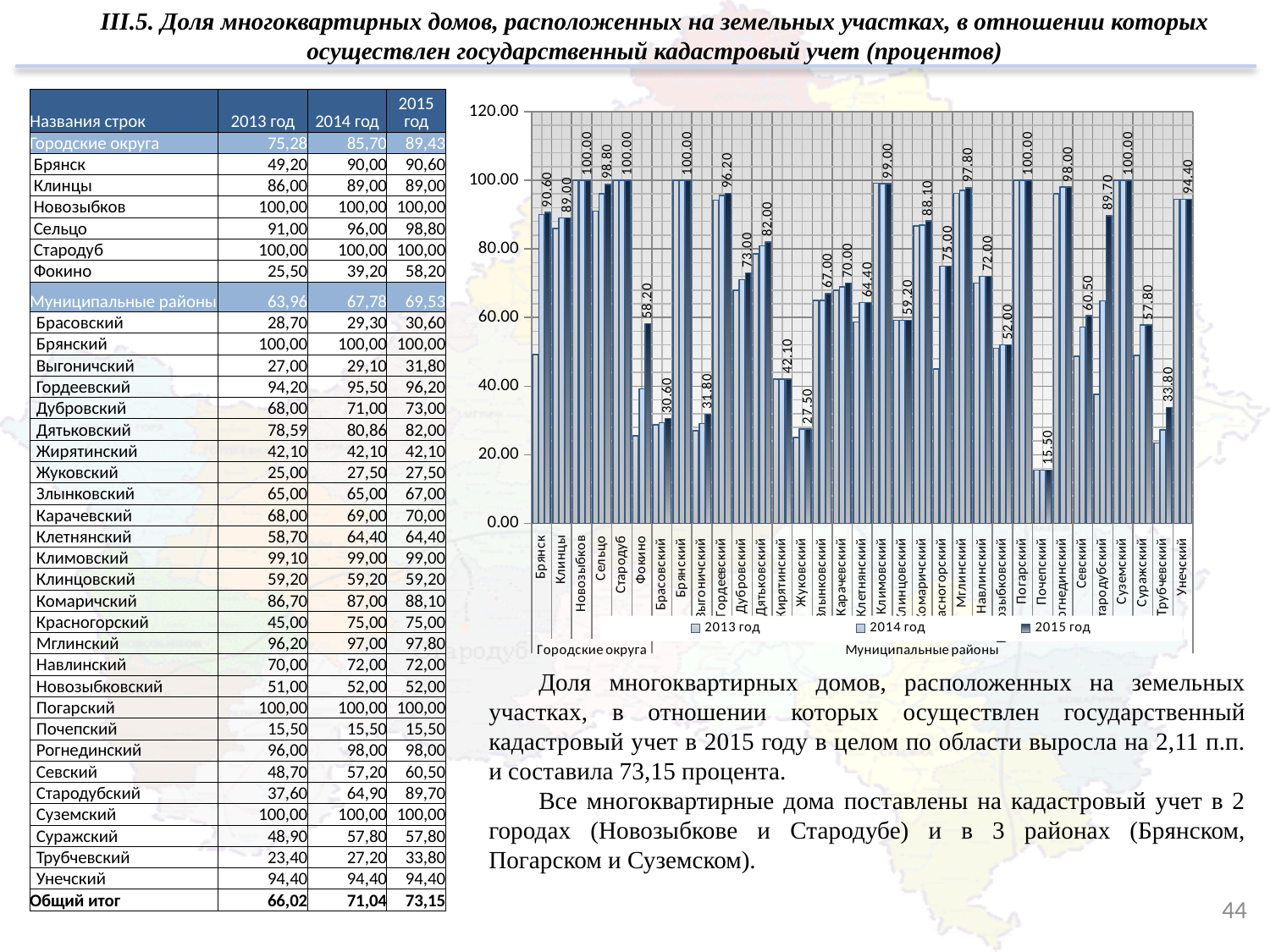

III.5. Доля многоквартирных домов, расположенных на земельных участках, в отношении которых осуществлен государственный кадастровый учет (процентов)
| Названия строк | 2013 год | 2014 год | 2015 год |
| --- | --- | --- | --- |
| Городские округа | 75,28 | 85,70 | 89,43 |
| Брянск | 49,20 | 90,00 | 90,60 |
| Клинцы | 86,00 | 89,00 | 89,00 |
| Новозыбков | 100,00 | 100,00 | 100,00 |
| Сельцо | 91,00 | 96,00 | 98,80 |
| Стародуб | 100,00 | 100,00 | 100,00 |
| Фокино | 25,50 | 39,20 | 58,20 |
| Муниципальные районы | 63,96 | 67,78 | 69,53 |
| Брасовский | 28,70 | 29,30 | 30,60 |
| Брянский | 100,00 | 100,00 | 100,00 |
| Выгоничский | 27,00 | 29,10 | 31,80 |
| Гордеевский | 94,20 | 95,50 | 96,20 |
| Дубровский | 68,00 | 71,00 | 73,00 |
| Дятьковский | 78,59 | 80,86 | 82,00 |
| Жирятинский | 42,10 | 42,10 | 42,10 |
| Жуковский | 25,00 | 27,50 | 27,50 |
| Злынковский | 65,00 | 65,00 | 67,00 |
| Карачевский | 68,00 | 69,00 | 70,00 |
| Клетнянский | 58,70 | 64,40 | 64,40 |
| Климовский | 99,10 | 99,00 | 99,00 |
| Клинцовский | 59,20 | 59,20 | 59,20 |
| Комаричский | 86,70 | 87,00 | 88,10 |
| Красногорский | 45,00 | 75,00 | 75,00 |
| Мглинский | 96,20 | 97,00 | 97,80 |
| Навлинский | 70,00 | 72,00 | 72,00 |
| Новозыбковский | 51,00 | 52,00 | 52,00 |
| Погарский | 100,00 | 100,00 | 100,00 |
| Почепский | 15,50 | 15,50 | 15,50 |
| Рогнединский | 96,00 | 98,00 | 98,00 |
| Севский | 48,70 | 57,20 | 60,50 |
| Стародубский | 37,60 | 64,90 | 89,70 |
| Суземский | 100,00 | 100,00 | 100,00 |
| Суражский | 48,90 | 57,80 | 57,80 |
| Трубчевский | 23,40 | 27,20 | 33,80 |
| Унечский | 94,40 | 94,40 | 94,40 |
| Общий итог | 66,02 | 71,04 | 73,15 |

### Chart

| Category | 2013 год | 2014 год | 2015 год |
|---|---|---|---|
|  Брянск | 49.2 | 90.0 | 90.6 |
|  Клинцы | 86.0 | 89.0 | 89.0 |
|  Новозыбков | 100.0 | 100.0 | 100.0 |
|  Сельцо | 91.0 | 96.0 | 98.8 |
|  Стародуб | 100.0 | 100.0 | 100.0 |
|  Фокино | 25.5 | 39.2 | 58.2 |
| Брасовский  | 28.7 | 29.3 | 30.6 |
| Брянский  | 100.0 | 100.0 | 100.0 |
| Выгоничский  | 27.0 | 29.1 | 31.8 |
| Гордеевский  | 94.2 | 95.5 | 96.2 |
| Дубровский  | 68.0 | 71.0 | 73.0 |
| Дятьковский  | 78.59 | 80.86 | 82.0 |
| Жирятинский  | 42.1 | 42.1 | 42.1 |
| Жуковский  | 25.0 | 27.5 | 27.5 |
| Злынковский  | 65.0 | 65.0 | 67.0 |
| Карачевский  | 68.0 | 69.0 | 70.0 |
| Клетнянский  | 58.7 | 64.4 | 64.4 |
| Климовский  | 99.1 | 99.0 | 99.0 |
| Клинцовский  | 59.2 | 59.2 | 59.2 |
| Комаричский  | 86.7 | 87.0 | 88.1 |
| Красногорский  | 45.0 | 75.0 | 75.0 |
| Мглинский  | 96.2 | 97.0 | 97.8 |
| Навлинский  | 70.0 | 72.0 | 72.0 |
| Новозыбковский  | 51.0 | 52.0 | 52.0 |
| Погарский  | 100.0 | 100.0 | 100.0 |
| Почепский  | 15.5 | 15.5 | 15.5 |
| Рогнединский  | 96.0 | 98.0 | 98.0 |
| Севский  | 48.7 | 57.2 | 60.5 |
| Стародубский  | 37.6 | 64.9 | 89.7 |
| Суземский  | 100.0 | 100.0 | 100.0 |
| Суражский  | 48.9 | 57.8 | 57.8 |
| Трубчевский  | 23.4 | 27.2 | 33.800000000000004 |
| Унечский  | 94.4 | 94.4 | 94.4 |
Доля многоквартирных домов, расположенных на земельных участках, в отношении которых осуществлен государственный кадастровый учет в 2015 году в целом по области выросла на 2,11 п.п. и составила 73,15 процента.
Все многоквартирные дома поставлены на кадастровый учет в 2 городах (Новозыбкове и Стародубе) и в 3 районах (Брянском, Погарском и Суземском).
44